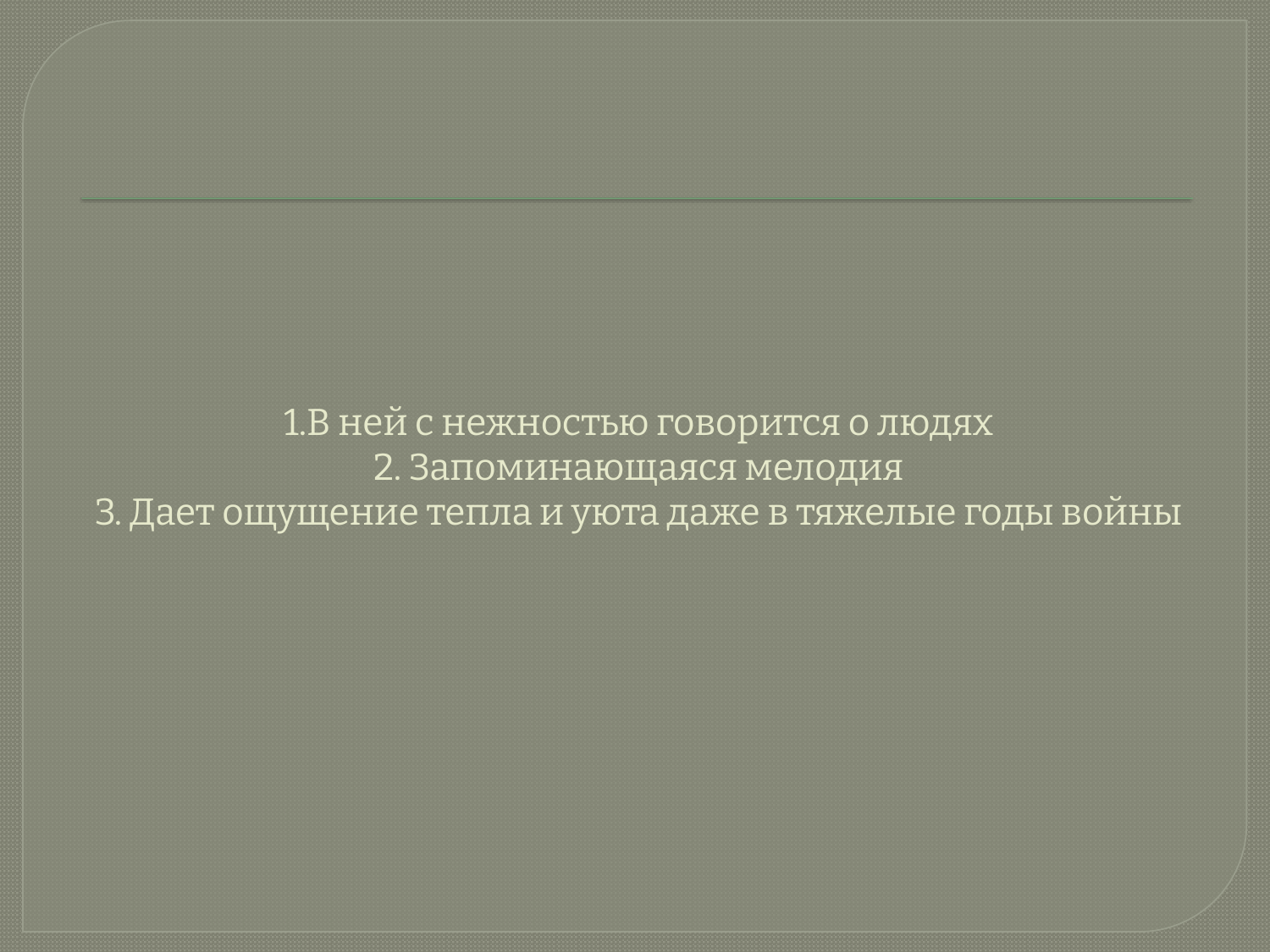

# 1.В ней с нежностью говорится о людях 2. Запоминающаяся мелодия 3. Дает ощущение тепла и уюта даже в тяжелые годы войны